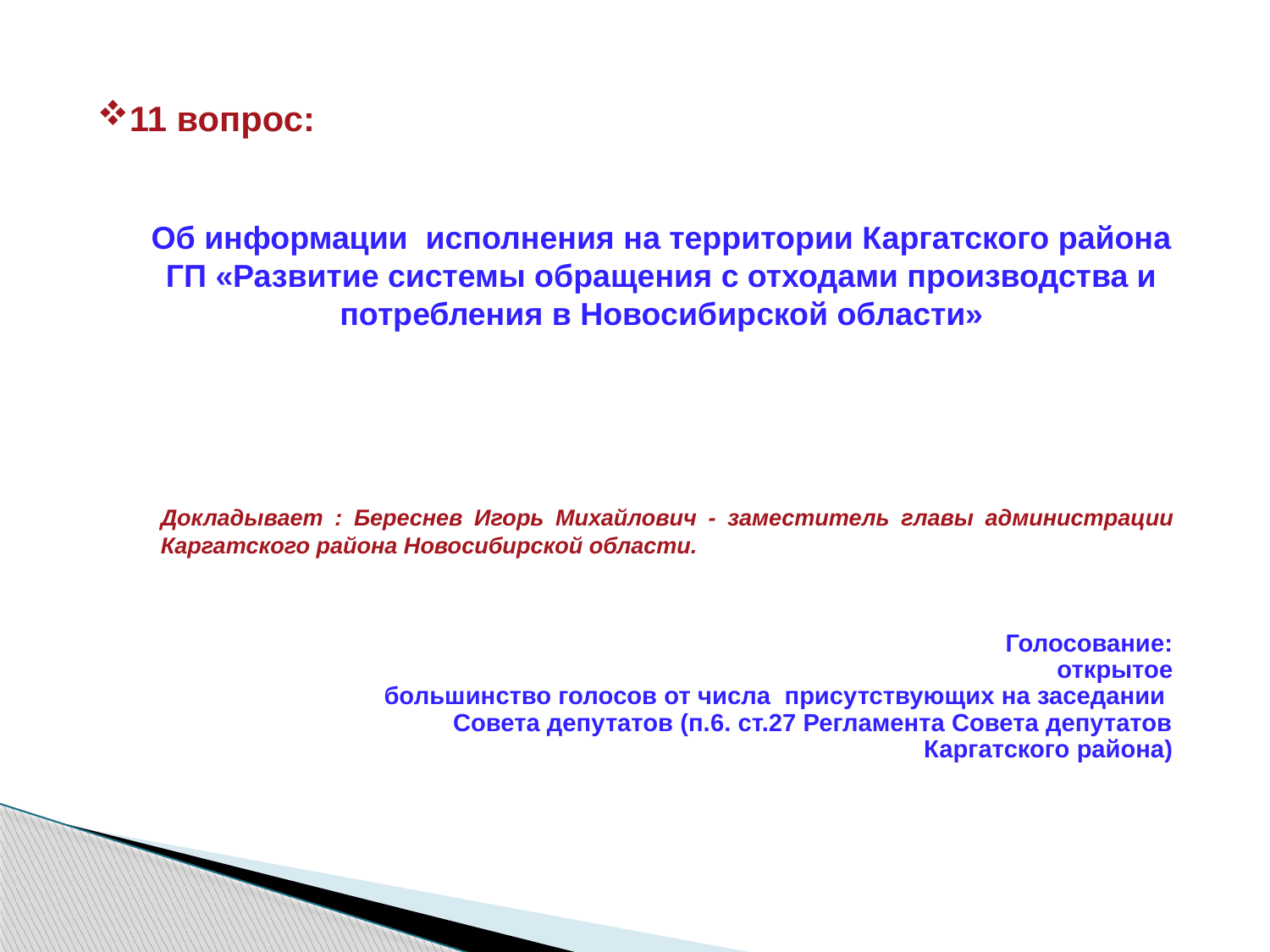

11 вопрос:
Об информации  исполнения на территории Каргатского района ГП «Развитие системы обращения с отходами производства и потребления в Новосибирской области»
Докладывает : Береснев Игорь Михайлович - заместитель главы администрации Каргатского района Новосибирской области.
Голосование:
открытое
большинство голосов от числа  присутствующих на заседании  Совета депутатов (п.6. ст.27 Регламента Совета депутатов Каргатского района)